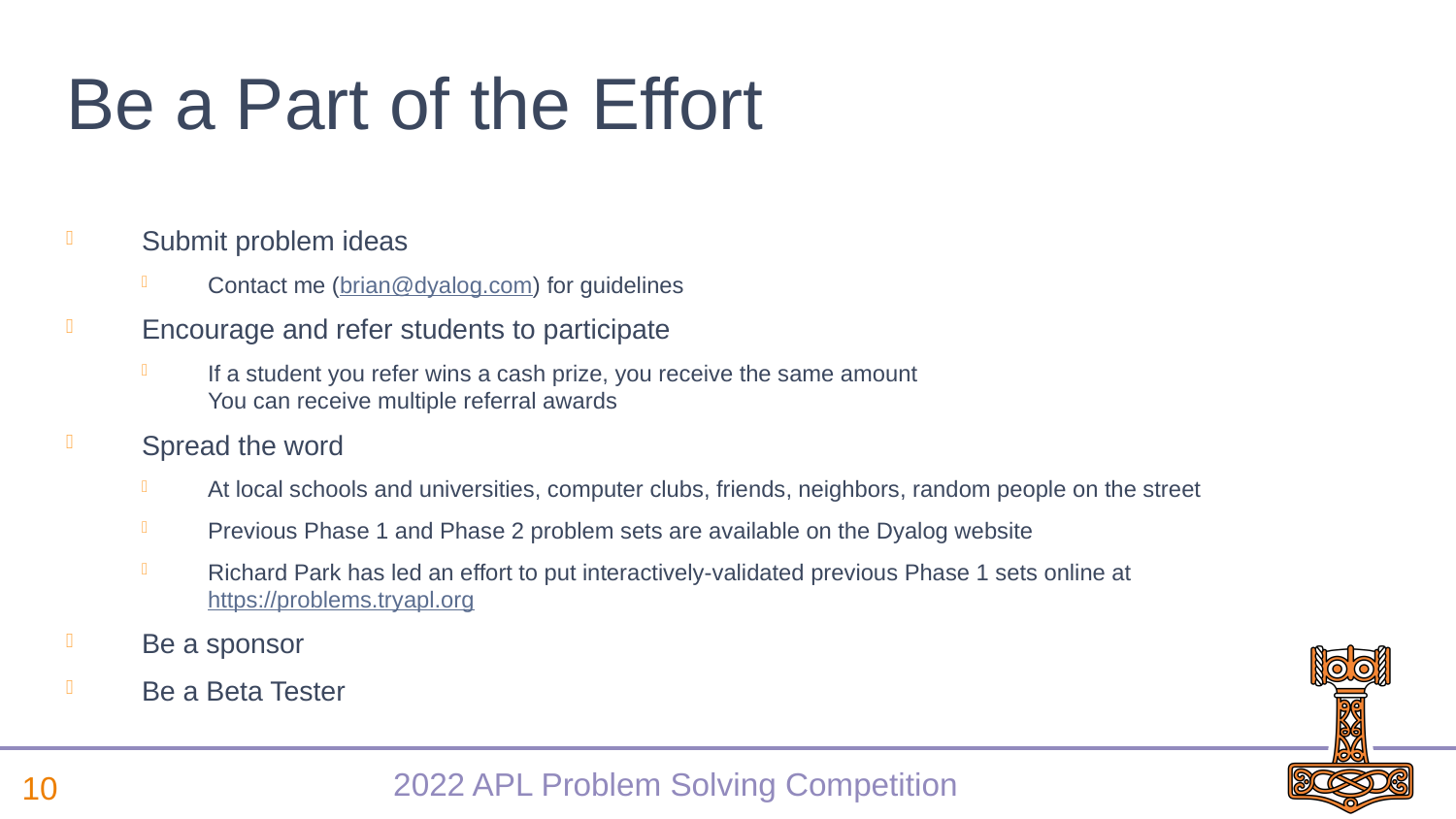

# Be a Part of the Effort
Submit problem ideas
Contact me (brian@dyalog.com) for guidelines
Encourage and refer students to participate
If a student you refer wins a cash prize, you receive the same amount
You can receive multiple referral awards
Spread the word
At local schools and universities, computer clubs, friends, neighbors, random people on the street
Previous Phase 1 and Phase 2 problem sets are available on the Dyalog website
Richard Park has led an effort to put interactively-validated previous Phase 1 sets online at https://problems.tryapl.org
Be a sponsor
Be a Beta Tester